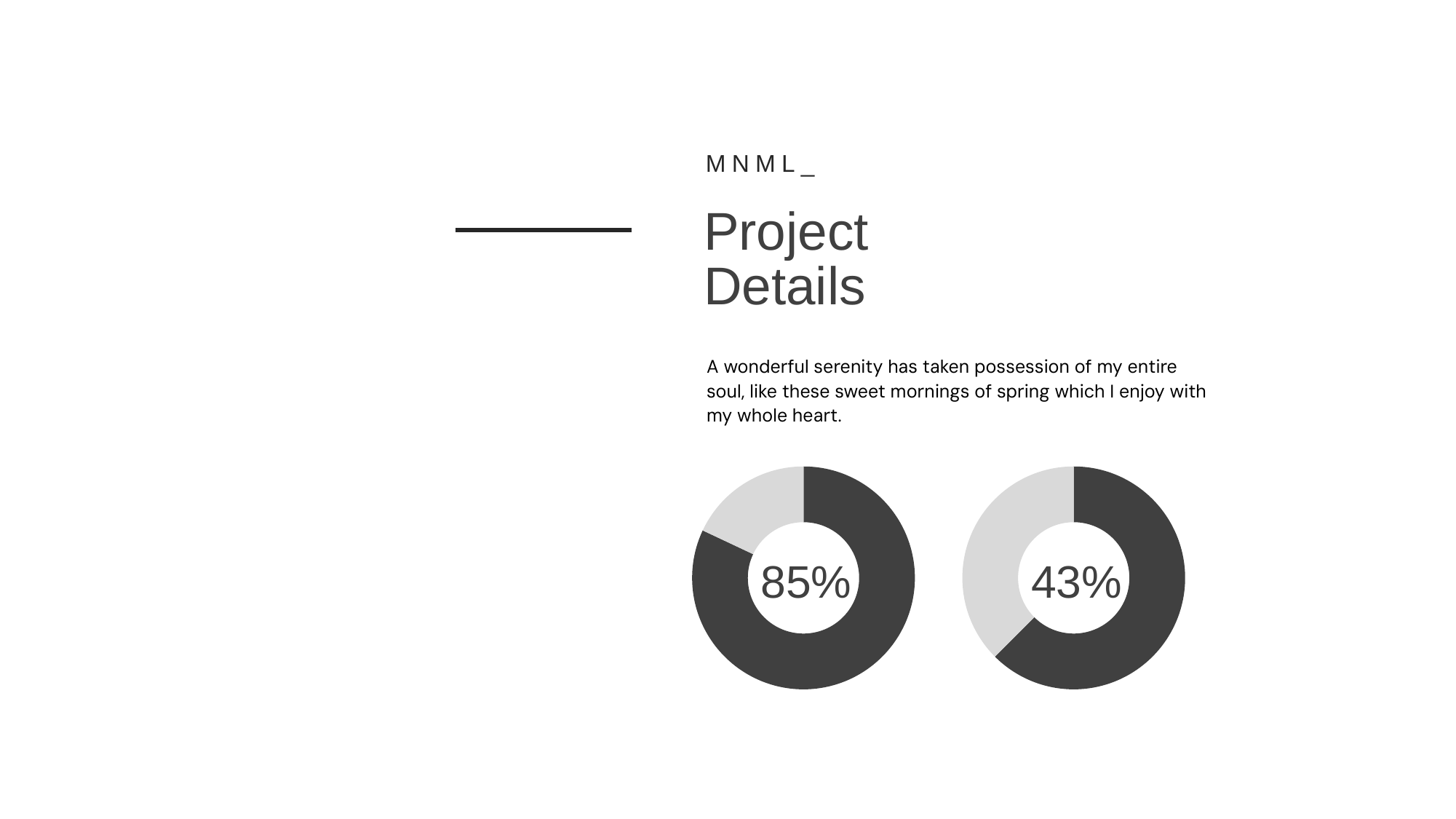

Mnml_
Project
Details
A wonderful serenity has taken possession of my entire soul, like these sweet mornings of spring which I enjoy with my whole heart.

### Chart

| Category | Sales |
|---|---|
| 1st Qtr | 82.0 |
| 2nd Qtr | 18.0 |

### Chart

| Category | Sales |
|---|---|
| 1st Qtr | 50.0 |
| 2nd Qtr | 30.0 |
85%
43%